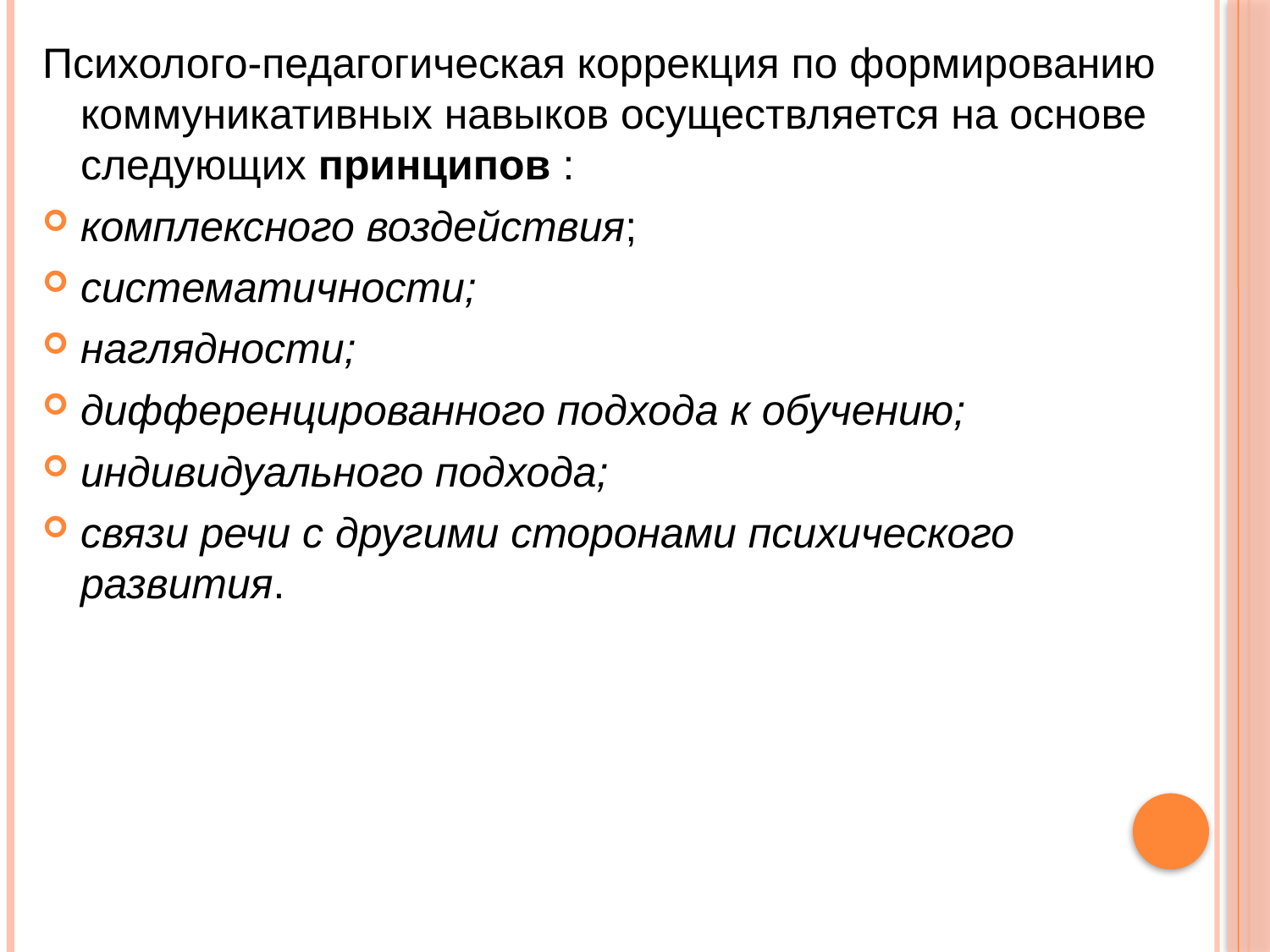

Психолого-педагогическая коррекция по формированию коммуникативных навыков осуществляется на основе следующих принципов :
комплексного воздействия;
систематичности;
наглядности;
дифференцированного подхода к обучению;
индивидуального подхода;
связи речи с другими сторонами психического развития.